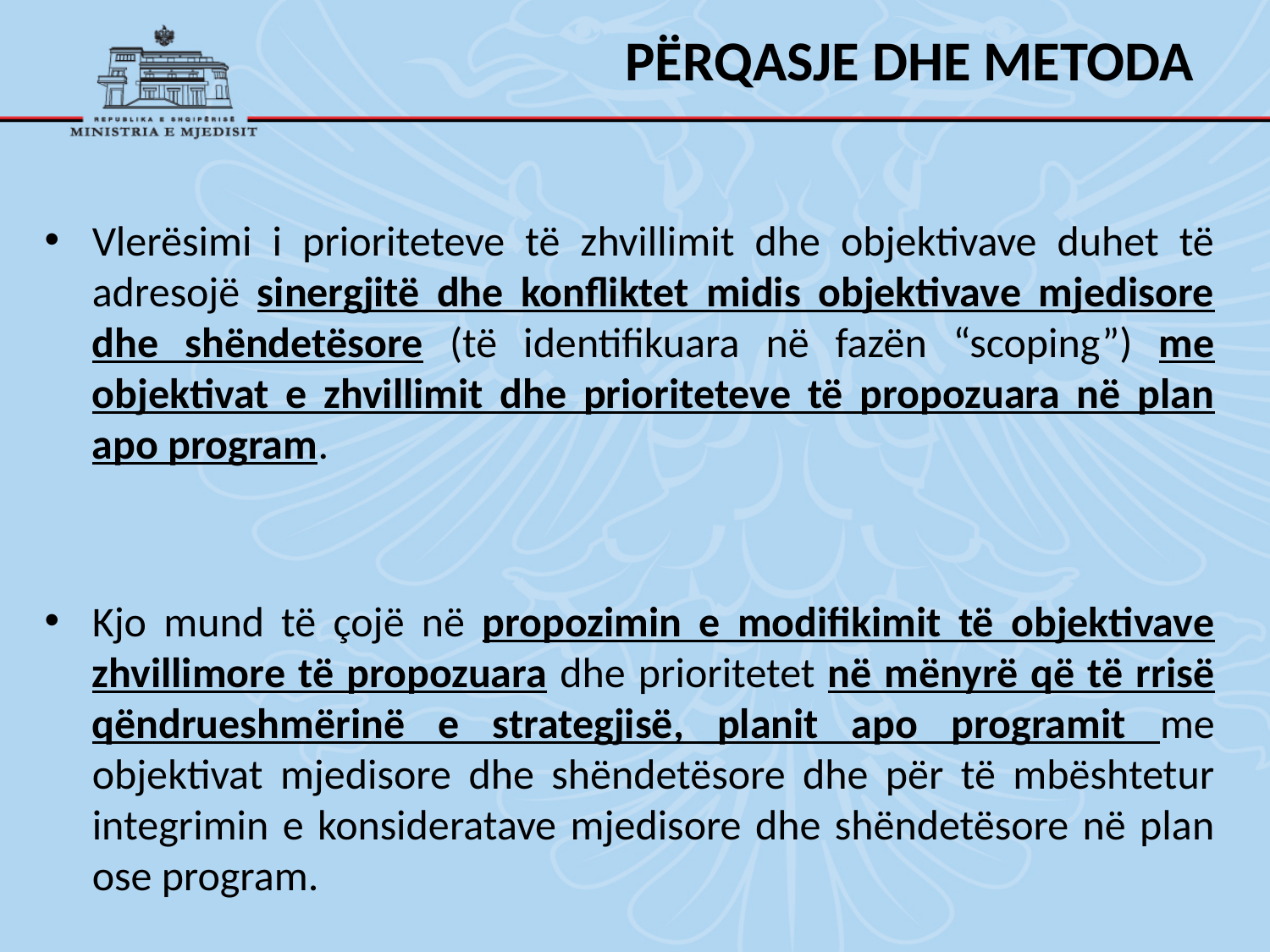

# PËRQASJE DHE METODA

Vlerësimi i prioriteteve të zhvillimit dhe objektivave duhet të adresojë sinergjitë dhe konfliktet midis objektivave mjedisore dhe shëndetësore (të identifikuara në fazën “scoping”) me objektivat e zhvillimit dhe prioriteteve të propozuara në plan apo program.

Kjo mund të çojë në propozimin e modifikimit të objektivave zhvillimore të propozuara dhe prioritetet në mënyrë që të rrisë qëndrueshmërinë e strategjisë, planit apo programit me objektivat mjedisore dhe shëndetësore dhe për të mbështetur integrimin e konsideratave mjedisore dhe shëndetësore në plan ose program.